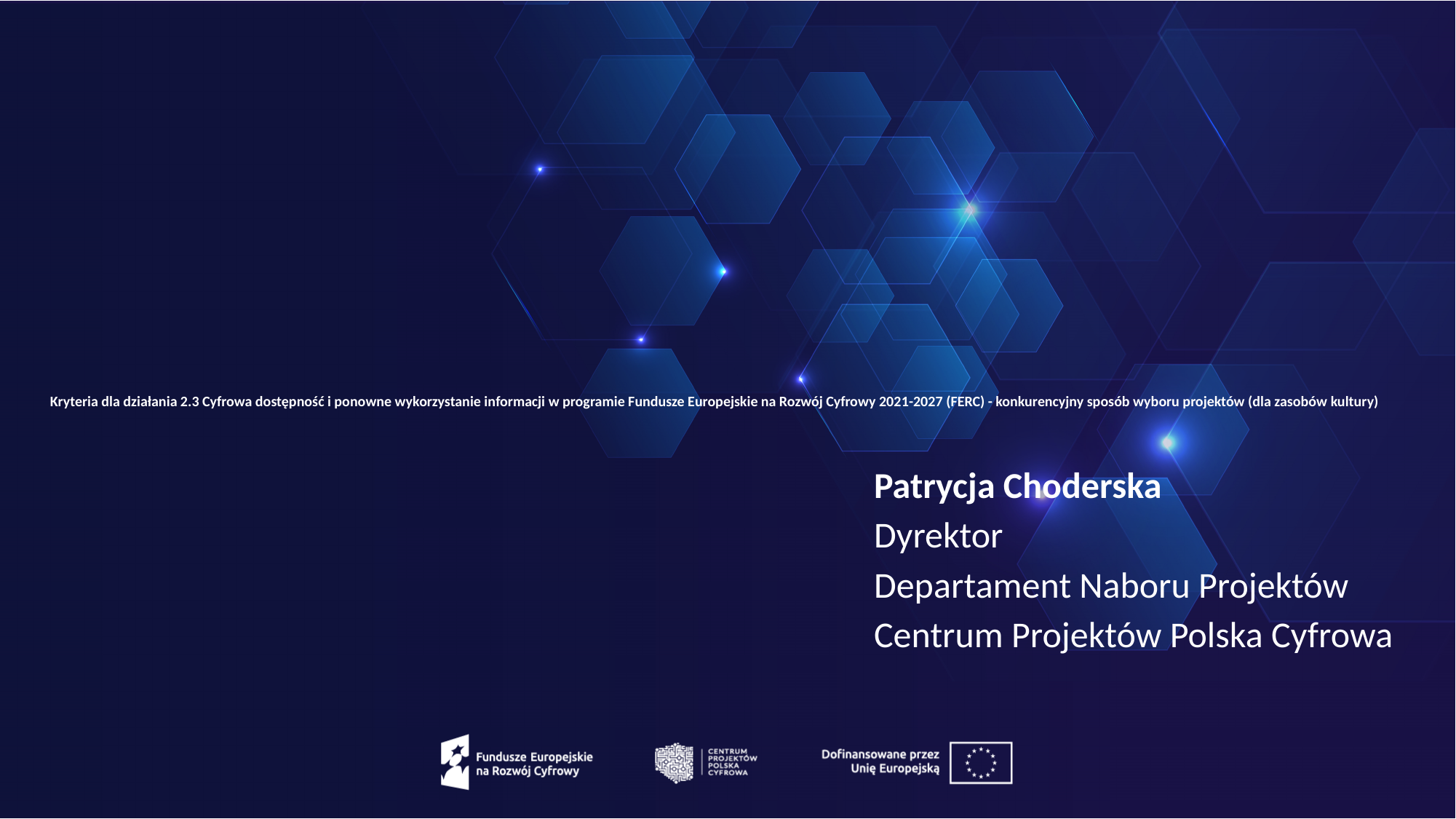

# Kryteria dla działania 2.3 Cyfrowa dostępność i ponowne wykorzystanie informacji w programie Fundusze Europejskie na Rozwój Cyfrowy 2021-2027 (FERC) - konkurencyjny sposób wyboru projektów (dla zasobów kultury)
Patrycja Choderska
Dyrektor
Departament Naboru Projektów
Centrum Projektów Polska Cyfrowa